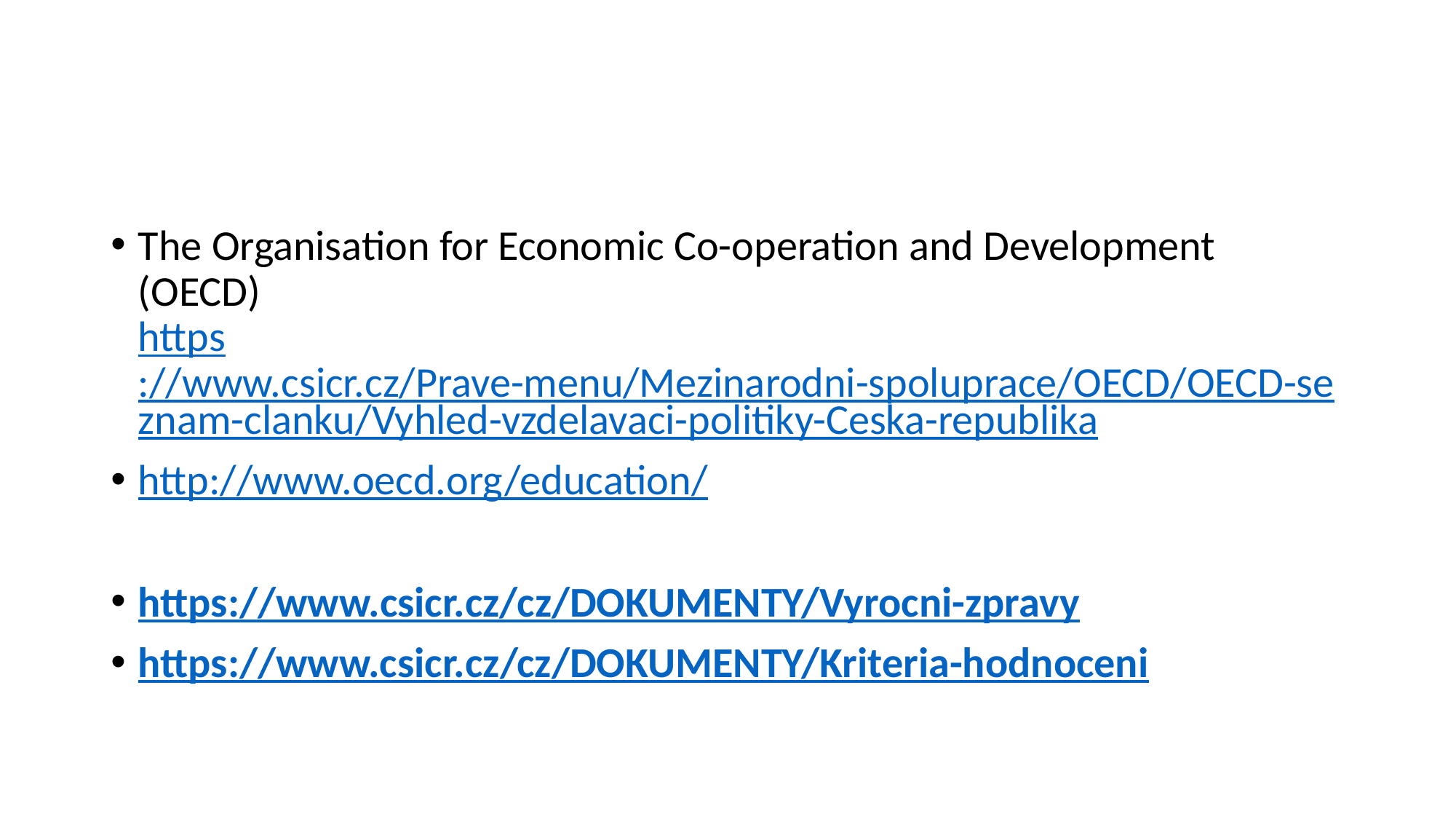

#
The Organisation for Economic Co-operation and Development (OECD)
https://www.csicr.cz/Prave-menu/Mezinarodni-spoluprace/OECD/OECD-seznam-clanku/Vyhled-vzdelavaci-politiky-Ceska-republika
http://www.oecd.org/education/

https://www.csicr.cz/cz/DOKUMENTY/Vyrocni-zpravy
https://www.csicr.cz/cz/DOKUMENTY/Kriteria-hodnoceni